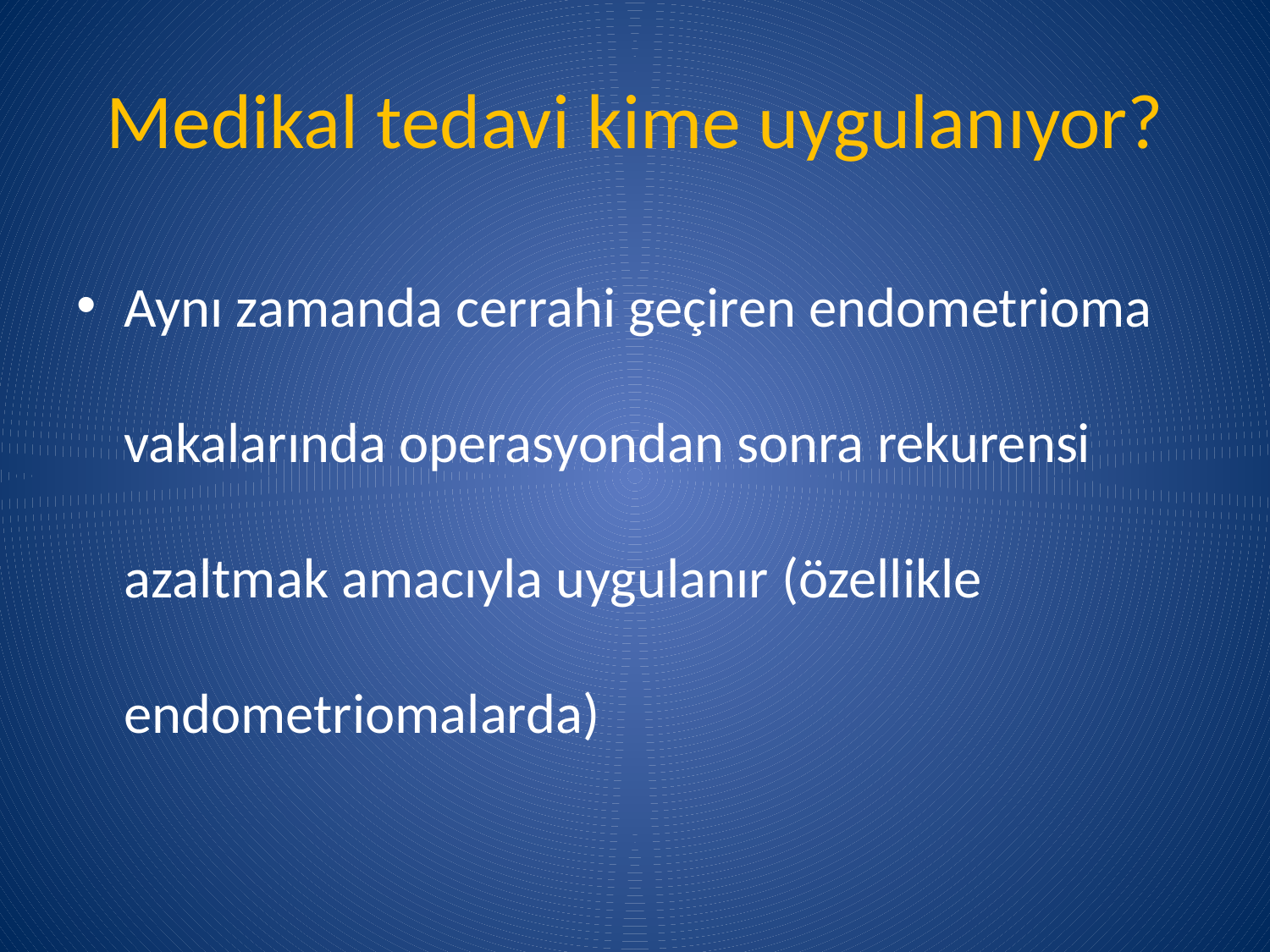

# Medikal tedavi kime uygulanıyor?
Aynı zamanda cerrahi geçiren endometrioma vakalarında operasyondan sonra rekurensi azaltmak amacıyla uygulanır (özellikle endometriomalarda)